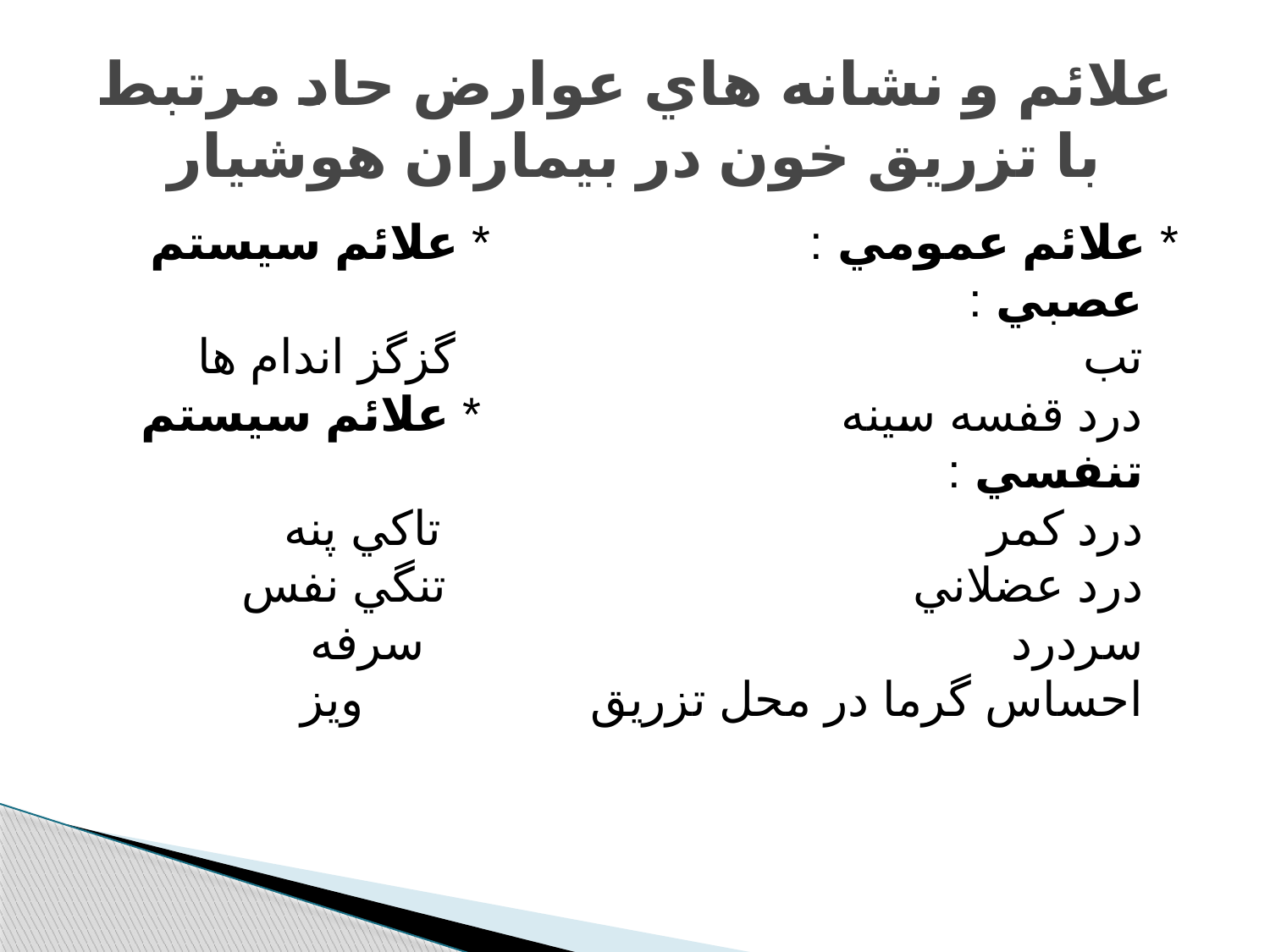

# علائم و نشانه هاي عوارض حاد مرتبط با تزريق خون در بيماران هوشيار
* علائم عمومي :                        * علائم سيستم عصبي :
تب                                               گزگز اندام ها
درد قفسه سينه                           * علائم سيستم تنفسي :
درد کمر                                         تاکي پنه
درد عضلاني                                   تنگي نفس
سردرد                                            سرفه
احساس گرما در محل تزريق                 ويز